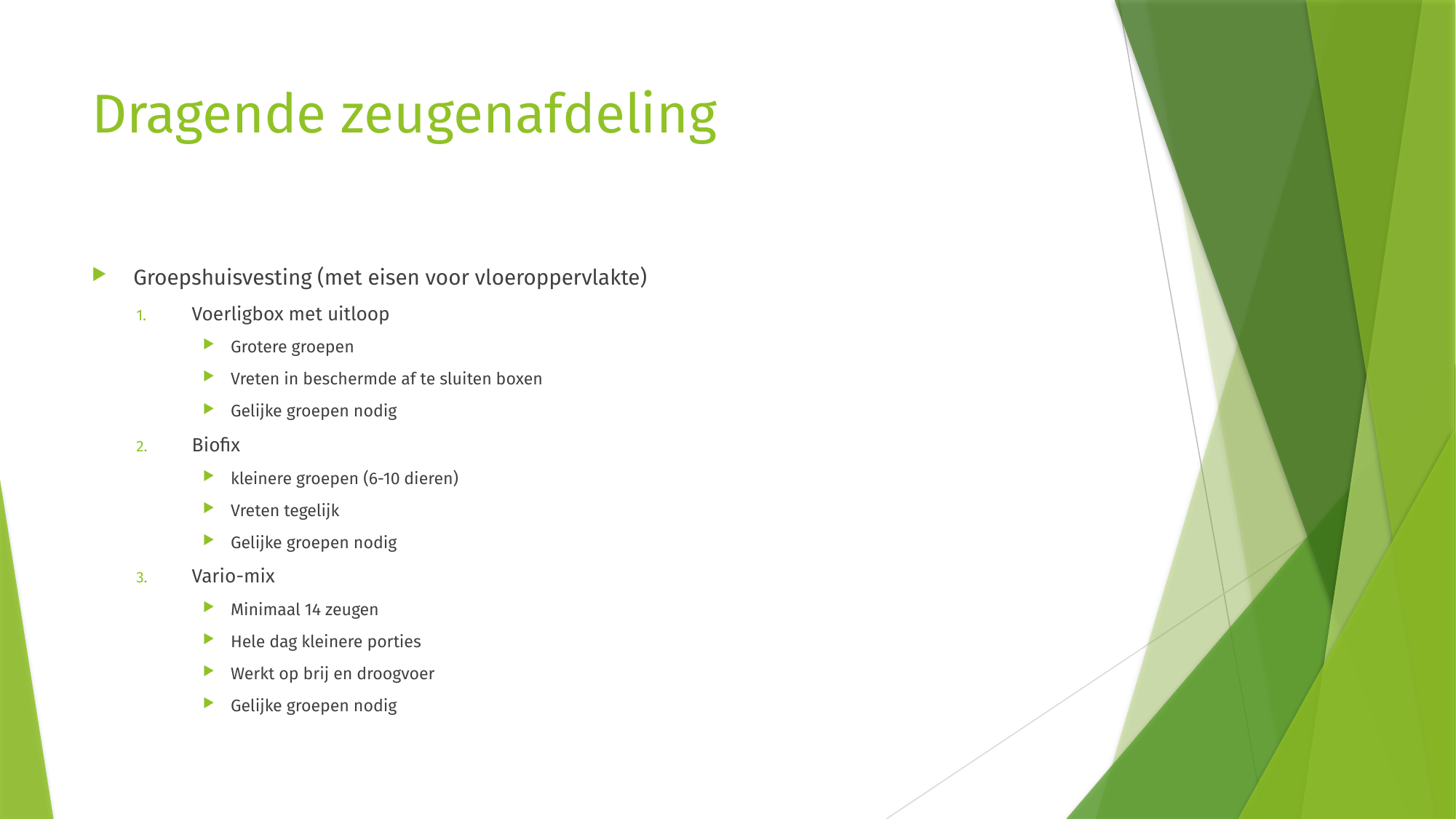

# Dragende zeugenafdeling
Groepshuisvesting (met eisen voor vloeroppervlakte)
Voerligbox met uitloop
Grotere groepen
Vreten in beschermde af te sluiten boxen
Gelijke groepen nodig
Biofix
kleinere groepen (6-10 dieren)
Vreten tegelijk
Gelijke groepen nodig
Vario-mix
Minimaal 14 zeugen
Hele dag kleinere porties
Werkt op brij en droogvoer
Gelijke groepen nodig